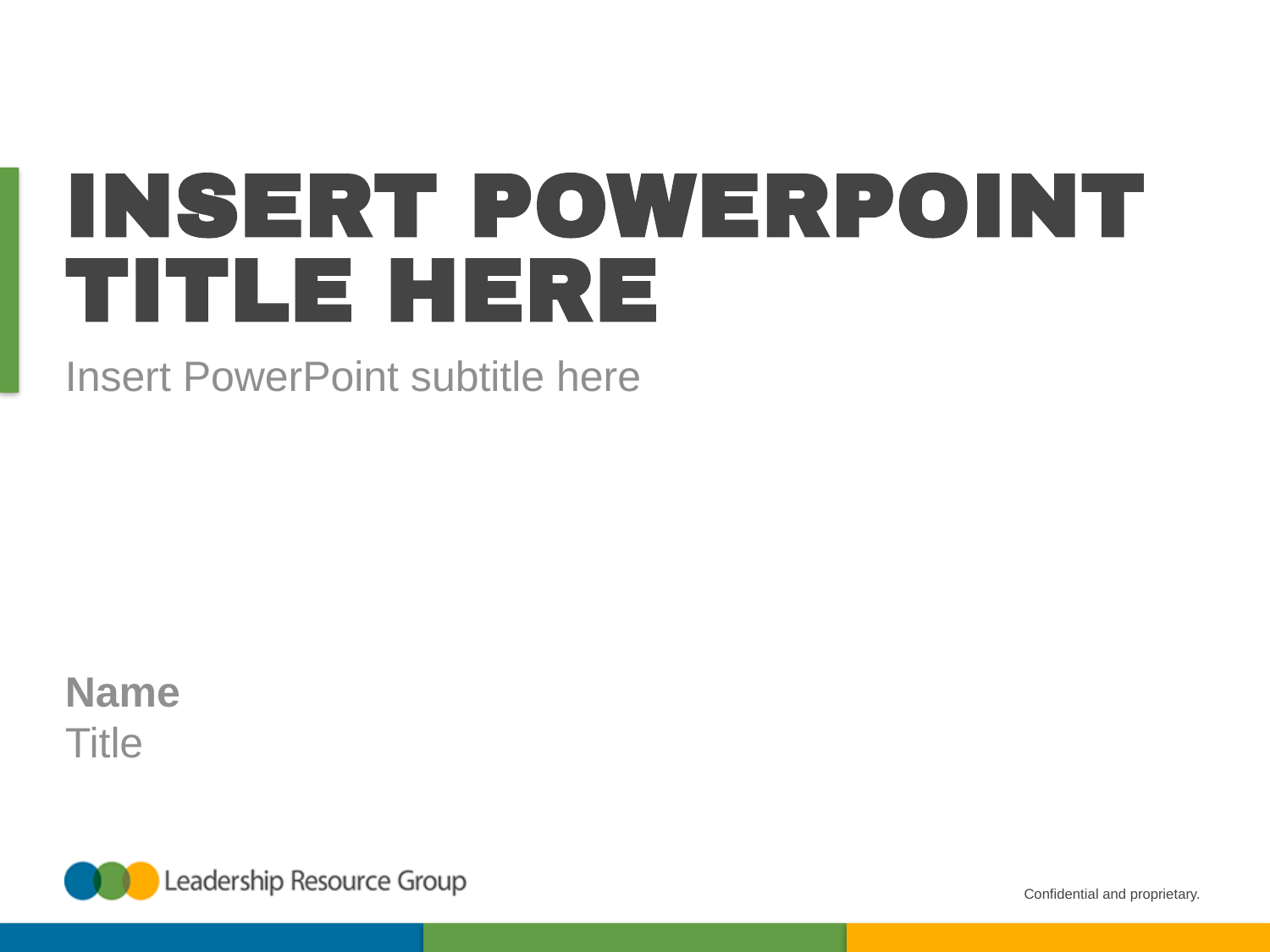

# Insert PowerPOInt Title Here
Insert PowerPoint subtitle here
Name
Title